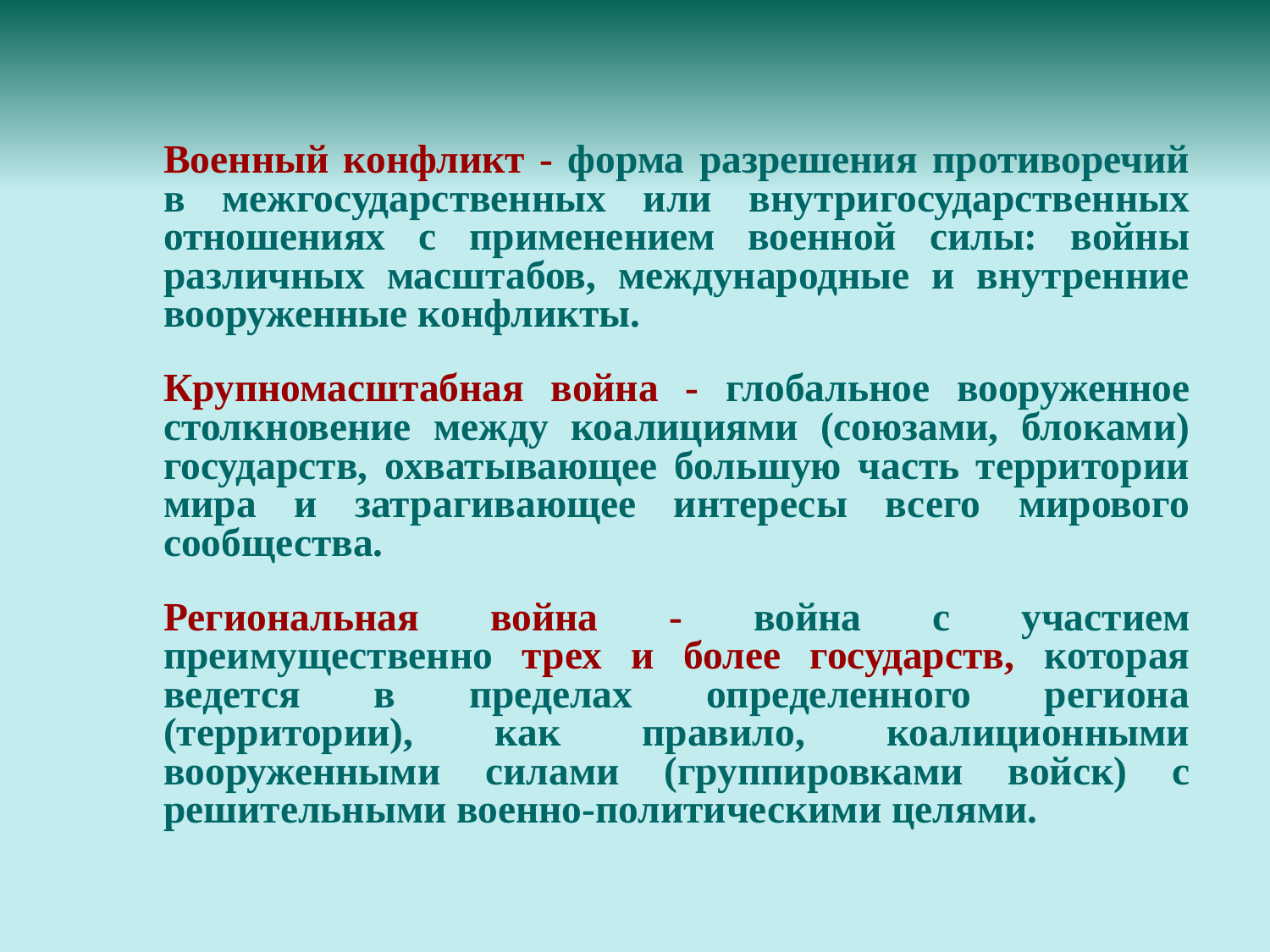

Военный конфликт - форма разрешения противоречий в межгосударственных или внутригосударственных отношениях с применением военной силы: войны различных масштабов, международные и внутренние вооруженные конфликты.

		Крупномасштабная война - глобальное вооруженное столкновение между коалициями (союзами, блоками) государств, охватывающее большую часть территории мира и затрагивающее интересы всего мирового сообщества.

		Региональная война - война с участием преимущественно трех и более государств, которая ведется в пределах определенного региона (территории), как правило, коалиционными вооруженными силами (группировками войск) с решительными военно-политическими целями.